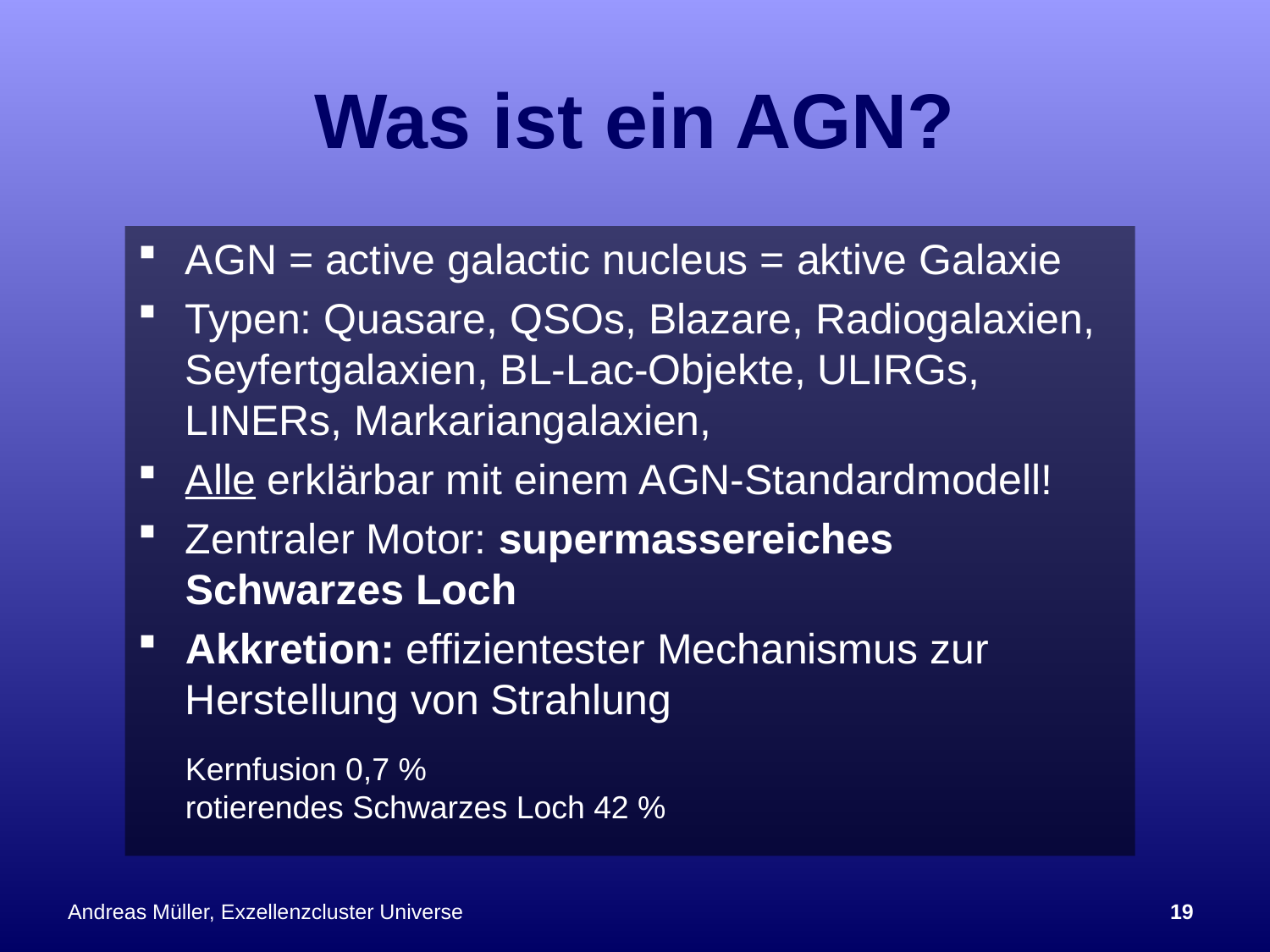

# Was ist ein AGN?
AGN = active galactic nucleus = aktive Galaxie
Typen: Quasare, QSOs, Blazare, Radiogalaxien, Seyfertgalaxien, BL-Lac-Objekte, ULIRGs, LINERs, Markariangalaxien,
Alle erklärbar mit einem AGN-Standardmodell!
Zentraler Motor: supermassereiches Schwarzes Loch
Akkretion: effizientester Mechanismus zur Herstellung von Strahlung
Kernfusion 0,7 %
rotierendes Schwarzes Loch 42 %

Andreas Müller, Exzellenzcluster Universe

19